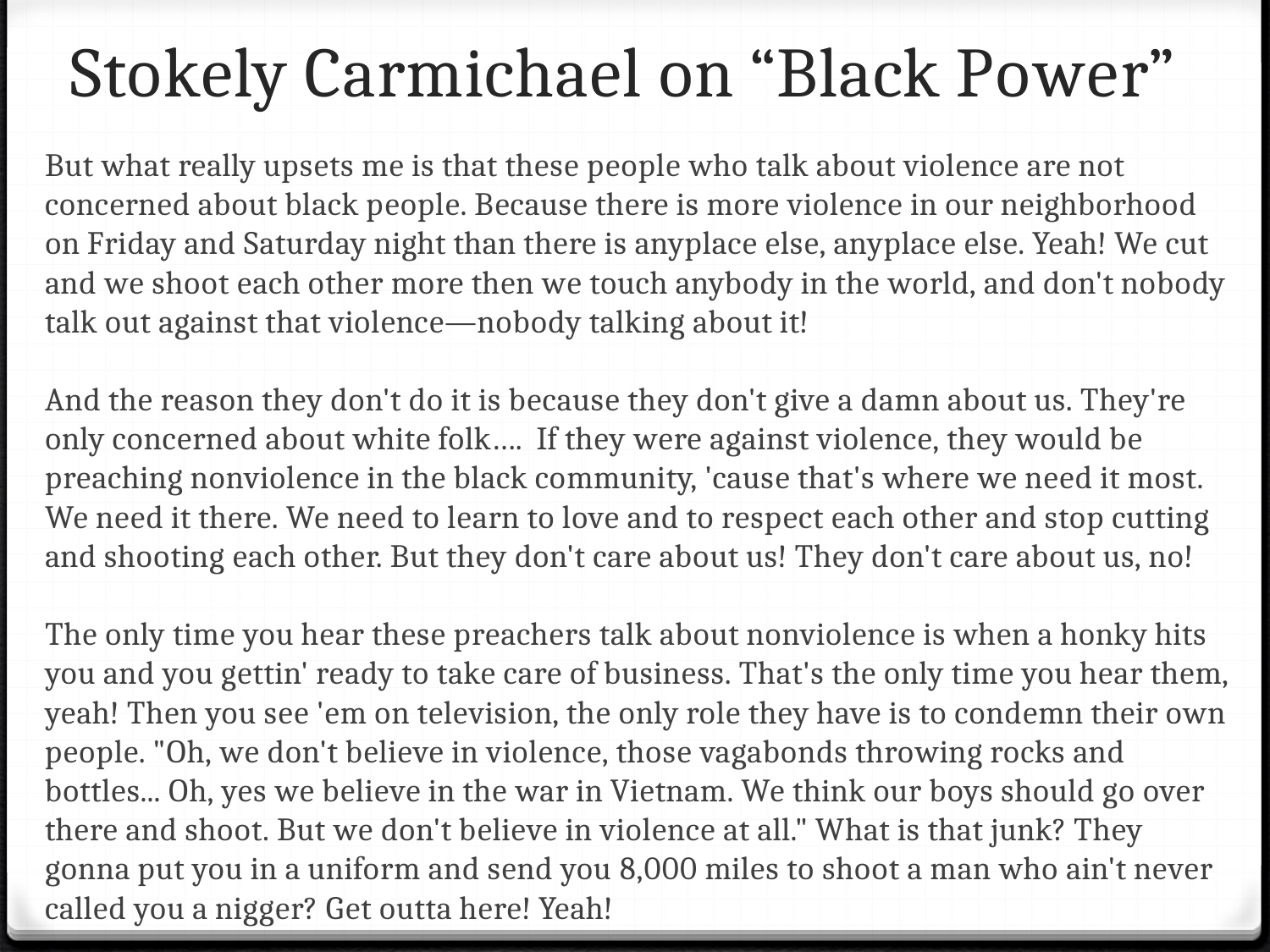

# Stokely Carmichael on “Black Power”
But what really upsets me is that these people who talk about violence are not concerned about black people. Because there is more violence in our neighborhood on Friday and Saturday night than there is anyplace else, anyplace else. Yeah! We cut and we shoot each other more then we touch anybody in the world, and don't nobody talk out against that violence—nobody talking about it!
And the reason they don't do it is because they don't give a damn about us. They're only concerned about white folk….  If they were against violence, they would be preaching nonviolence in the black community, 'cause that's where we need it most. We need it there. We need to learn to love and to respect each other and stop cutting and shooting each other. But they don't care about us! They don't care about us, no!
The only time you hear these preachers talk about nonviolence is when a honky hits you and you gettin' ready to take care of business. That's the only time you hear them, yeah! Then you see 'em on television, the only role they have is to condemn their own people. "Oh, we don't believe in violence, those vagabonds throwing rocks and bottles... Oh, yes we believe in the war in Vietnam. We think our boys should go over there and shoot. But we don't believe in violence at all." What is that junk? They gonna put you in a uniform and send you 8,000 miles to shoot a man who ain't never called you a nigger? Get outta here! Yeah!